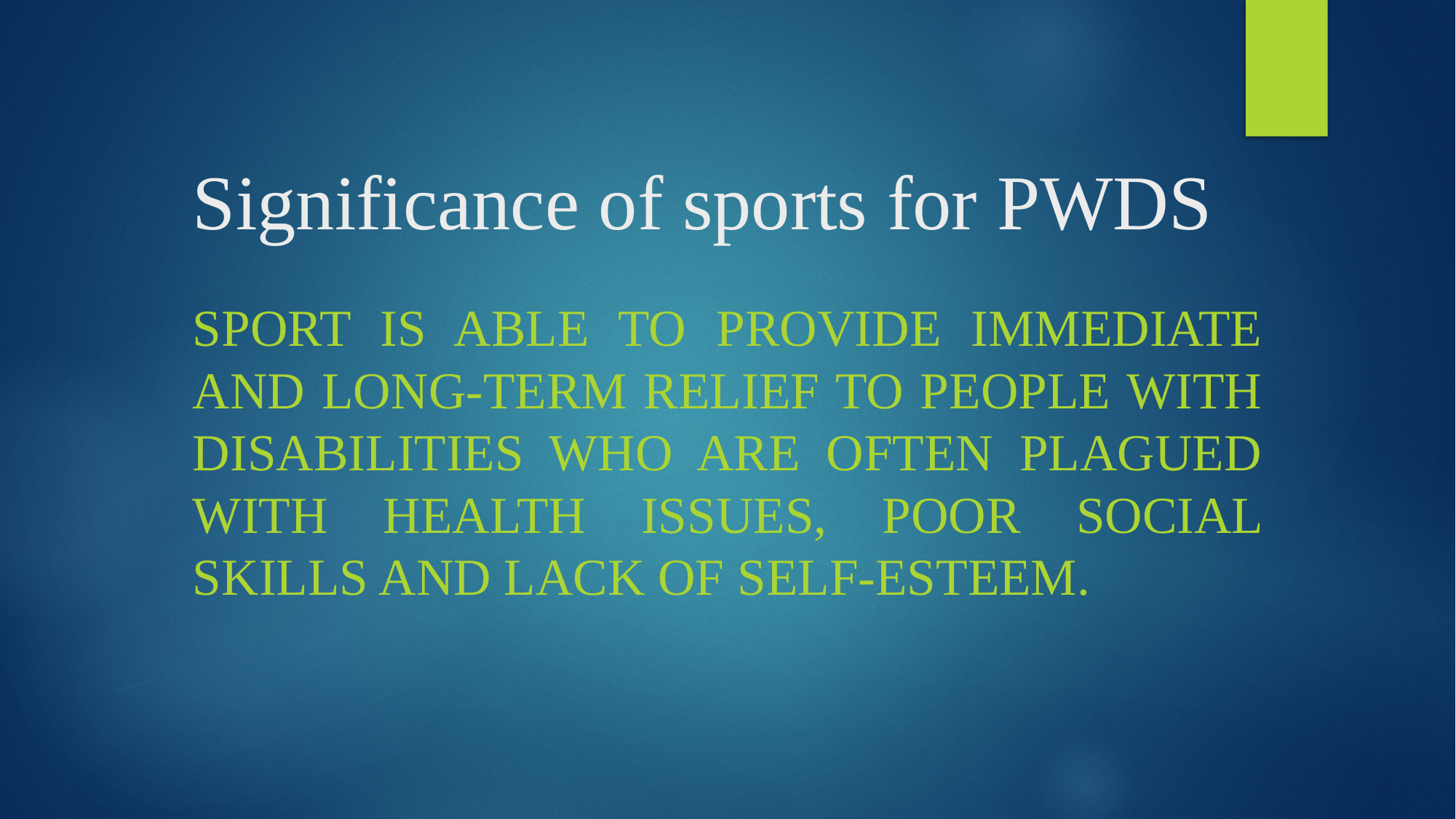

# Significance of sports for PWDS
Sport is able to provide immediate and long-term relief to people with disabilities who are often plagued with health issues, poor social skills and lack of self-esteem.